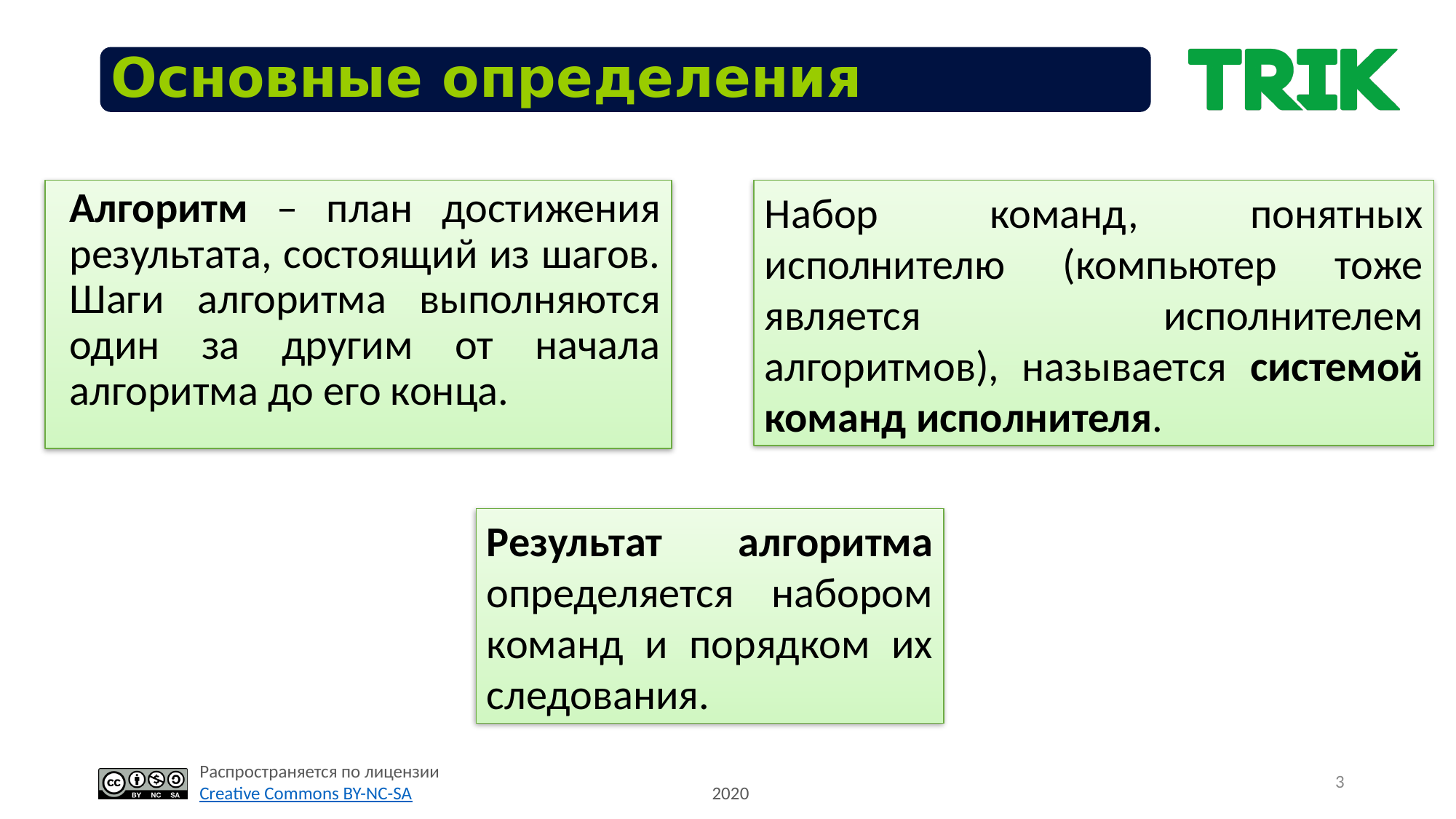

# Основные определения
Алгоритм – план достижения результата, состоящий из шагов. Шаги алгоритма выполняются один за другим от начала алгоритма до его конца.
Набор команд, понятных исполнителю (компьютер тоже является исполнителем алгоритмов), называется системой команд исполнителя.
Результат алгоритма определяется набором команд и порядком их следования.
3